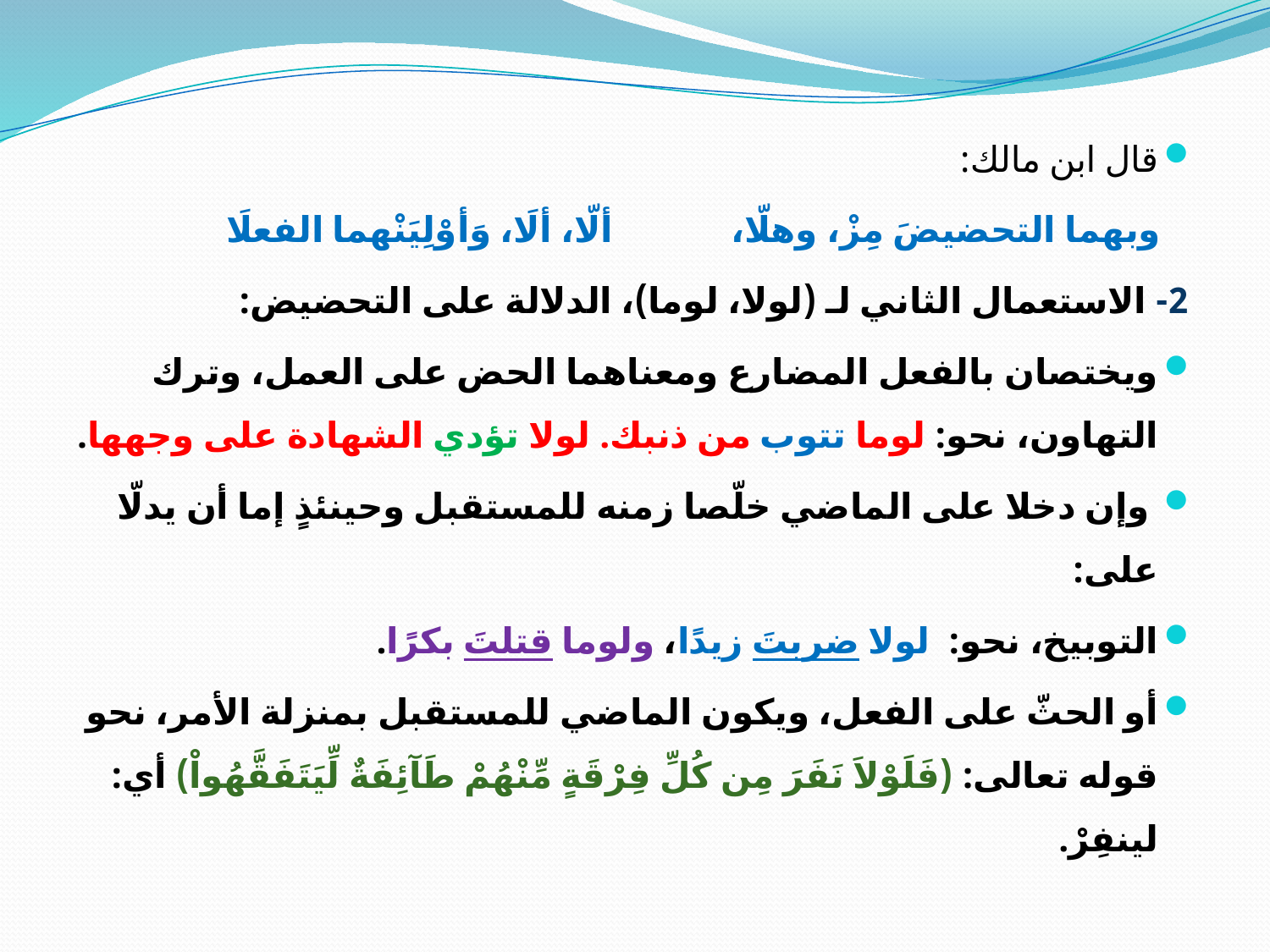

قال ابن مالك:
   وبهما التحضيضَ مِزْ، وهلّا،             ألّا، ألَا، وَأوْلِيَنْهما الفعلَا
2- الاستعمال الثاني لـ (لولا، لوما)، الدلالة على التحضيض:
ويختصان بالفعل المضارع ومعناهما الحض على العمل، وترك التهاون، نحو: لوما تتوب من ذنبك. لولا تؤدي الشهادة على وجهها.
 وإن دخلا على الماضي خلّصا زمنه للمستقبل وحينئذٍ إما أن يدلّا على:
التوبيخ، نحو:  لولا ضربتَ زيدًا، ولوما قتلتَ بكرًا.
أو الحثّ على الفعل، ويكون الماضي للمستقبل بمنزلة الأمر، نحو قوله تعالى: (فَلَوْلاَ نَفَرَ مِن كُلِّ فِرْقَةٍ مِّنْهُمْ طَآئِفَةٌ لِّيَتَفَقَّهُواْ) أي: لينفِرْ.